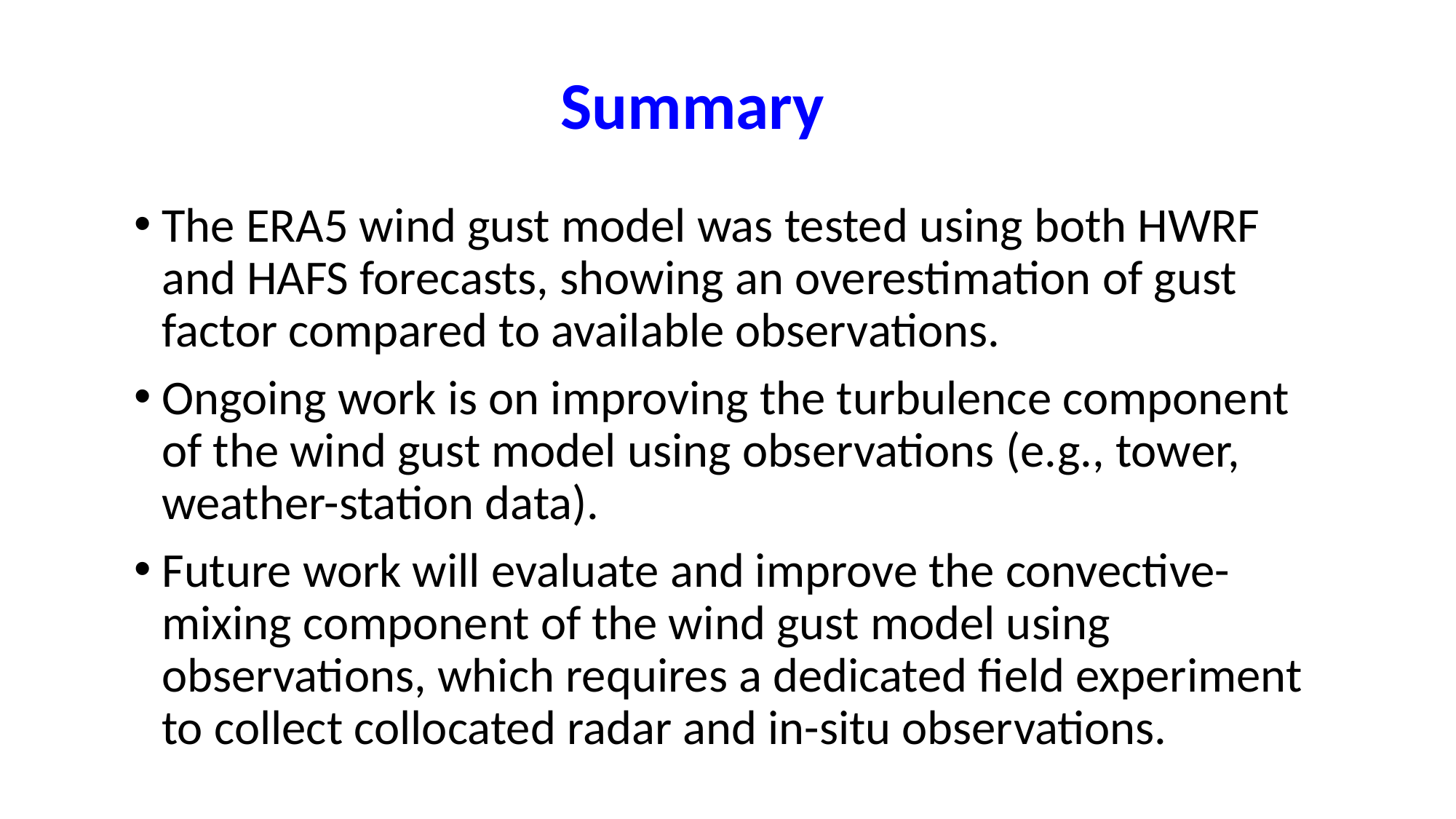

# Summary
The ERA5 wind gust model was tested using both HWRF and HAFS forecasts, showing an overestimation of gust factor compared to available observations.
Ongoing work is on improving the turbulence component of the wind gust model using observations (e.g., tower, weather-station data).
Future work will evaluate and improve the convective-mixing component of the wind gust model using observations, which requires a dedicated field experiment to collect collocated radar and in-situ observations.